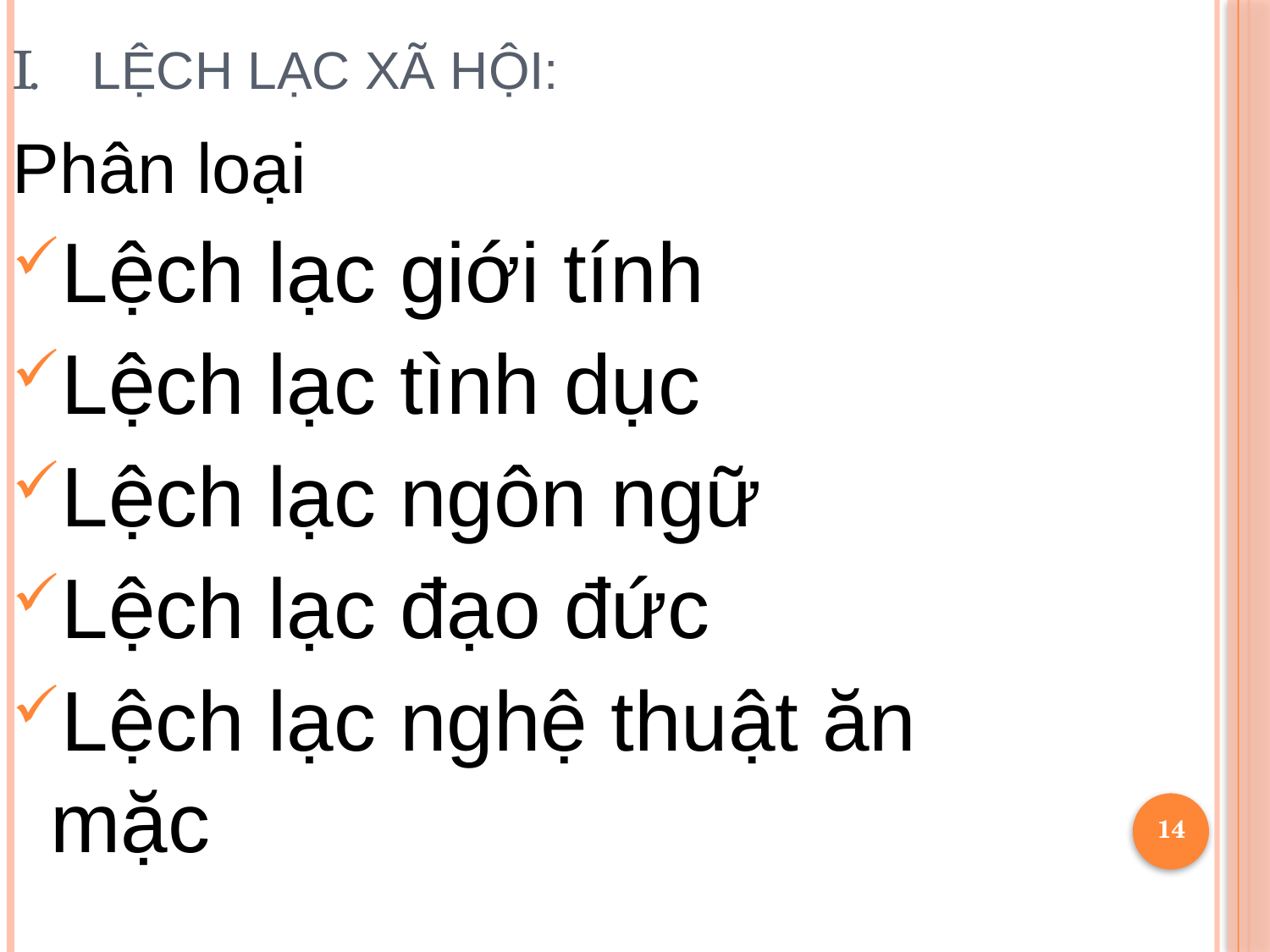

# lệch lạc xã hội:
Phân loại
Lệch lạc giới tính
Lệch lạc tình dục
Lệch lạc ngôn ngữ
Lệch lạc đạo đức
Lệch lạc nghệ thuật ăn mặc
14